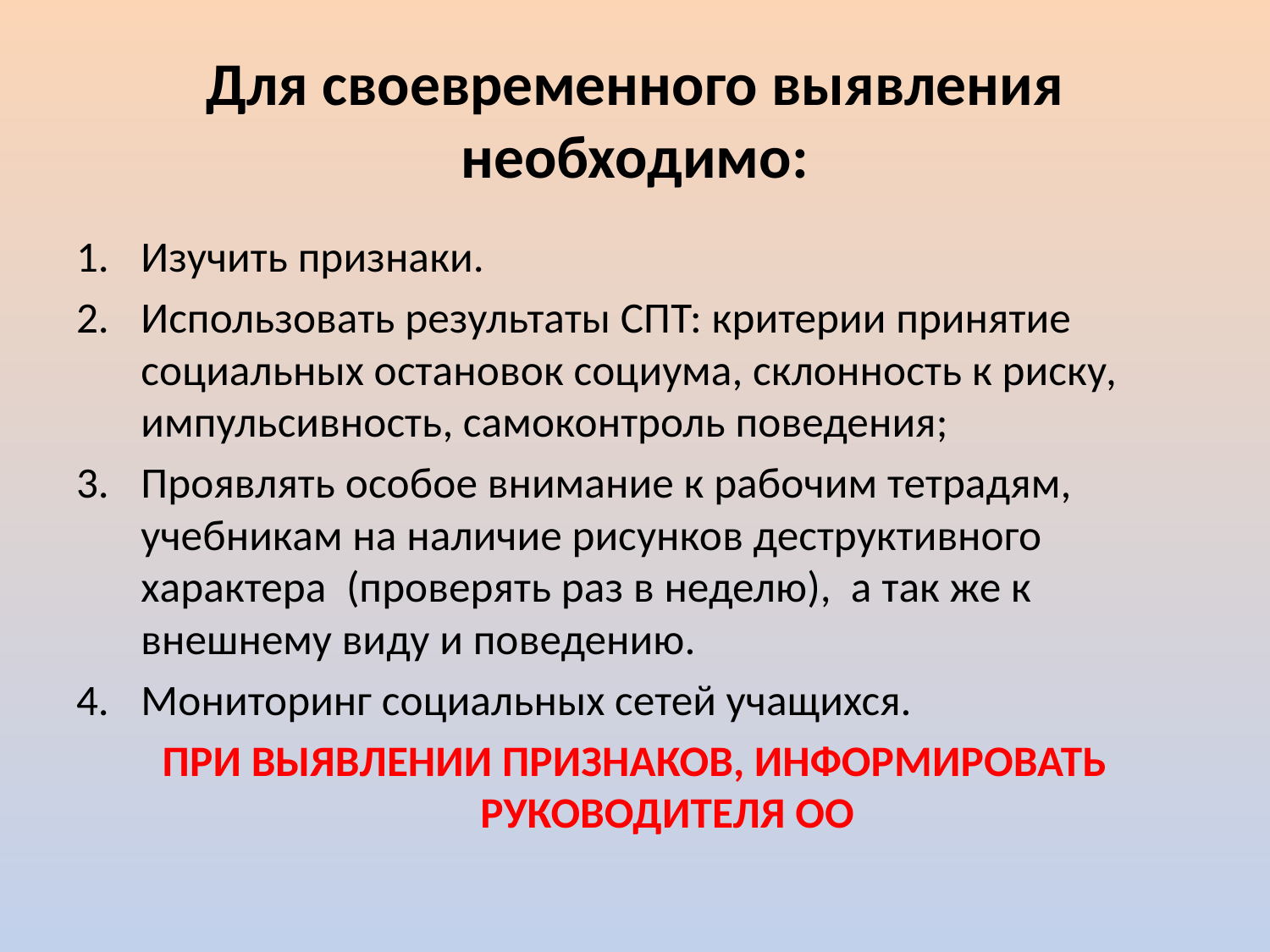

# Для своевременного выявления необходимо:
Изучить признаки.
Использовать результаты СПТ: критерии принятие социальных остановок социума, склонность к риску, импульсивность, самоконтроль поведения;
Проявлять особое внимание к рабочим тетрадям, учебникам на наличие рисунков деструктивного характера  (проверять раз в неделю),  а так же к внешнему виду и поведению.
Мониторинг социальных сетей учащихся.
ПРИ ВЫЯВЛЕНИИ ПРИЗНАКОВ, ИНФОРМИРОВАТЬ РУКОВОДИТЕЛЯ ОО